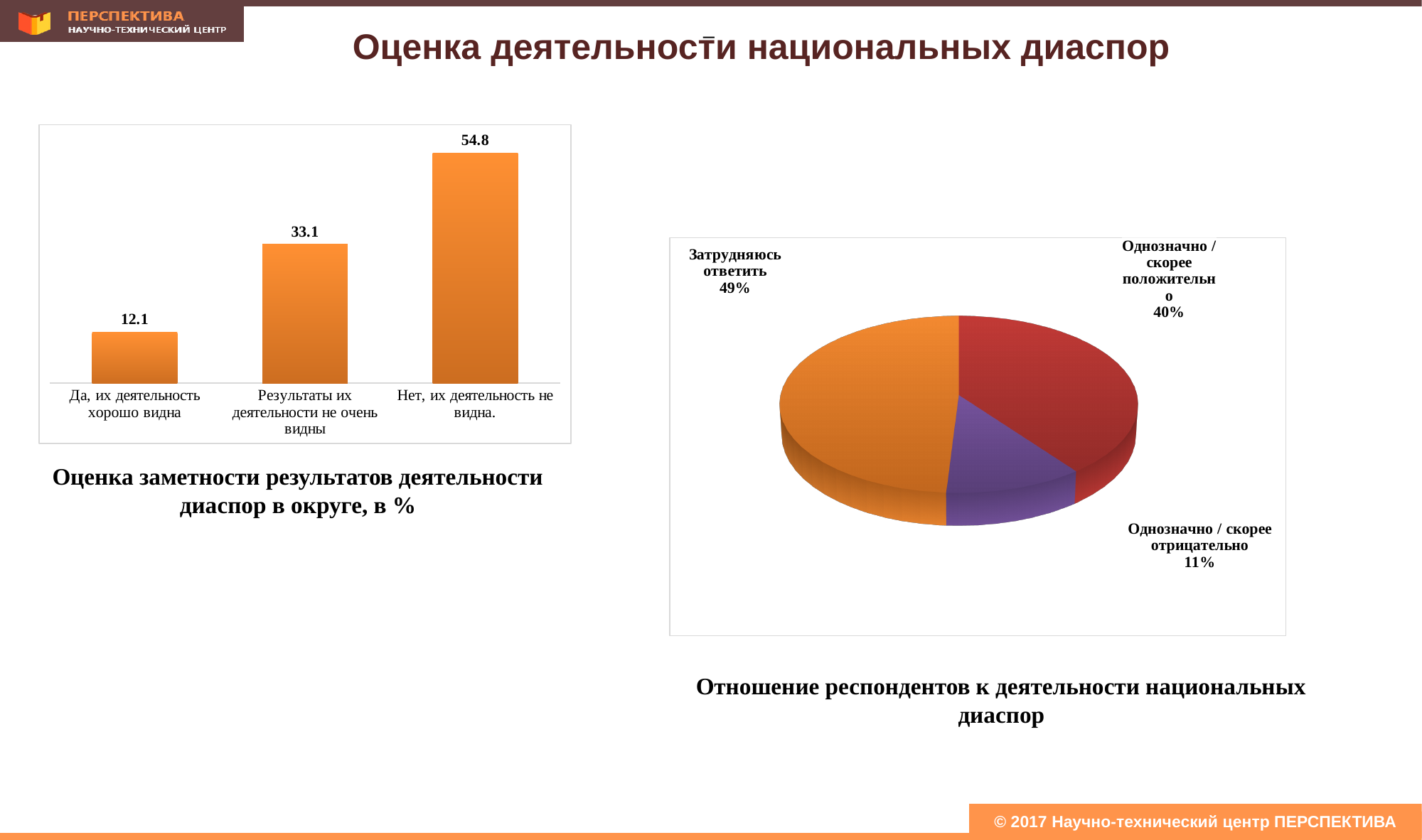

Оценка деятельности национальных диаспор

–

### Chart

| Category |  |
|---|---|
| Да, их деятельность хорошо видна | 12.121212121212121 |
| Результаты их деятельности не очень видны | 33.08080808080808 |
| Нет, их деятельность не видна. | 54.7979797979798 |

[unsupported chart]

Оценка заметности результатов деятельности диаспор в округе, в %
Отношение респондентов к деятельности национальных диаспор
© 2017 Научно-технический центр ПЕРСПЕКТИВА